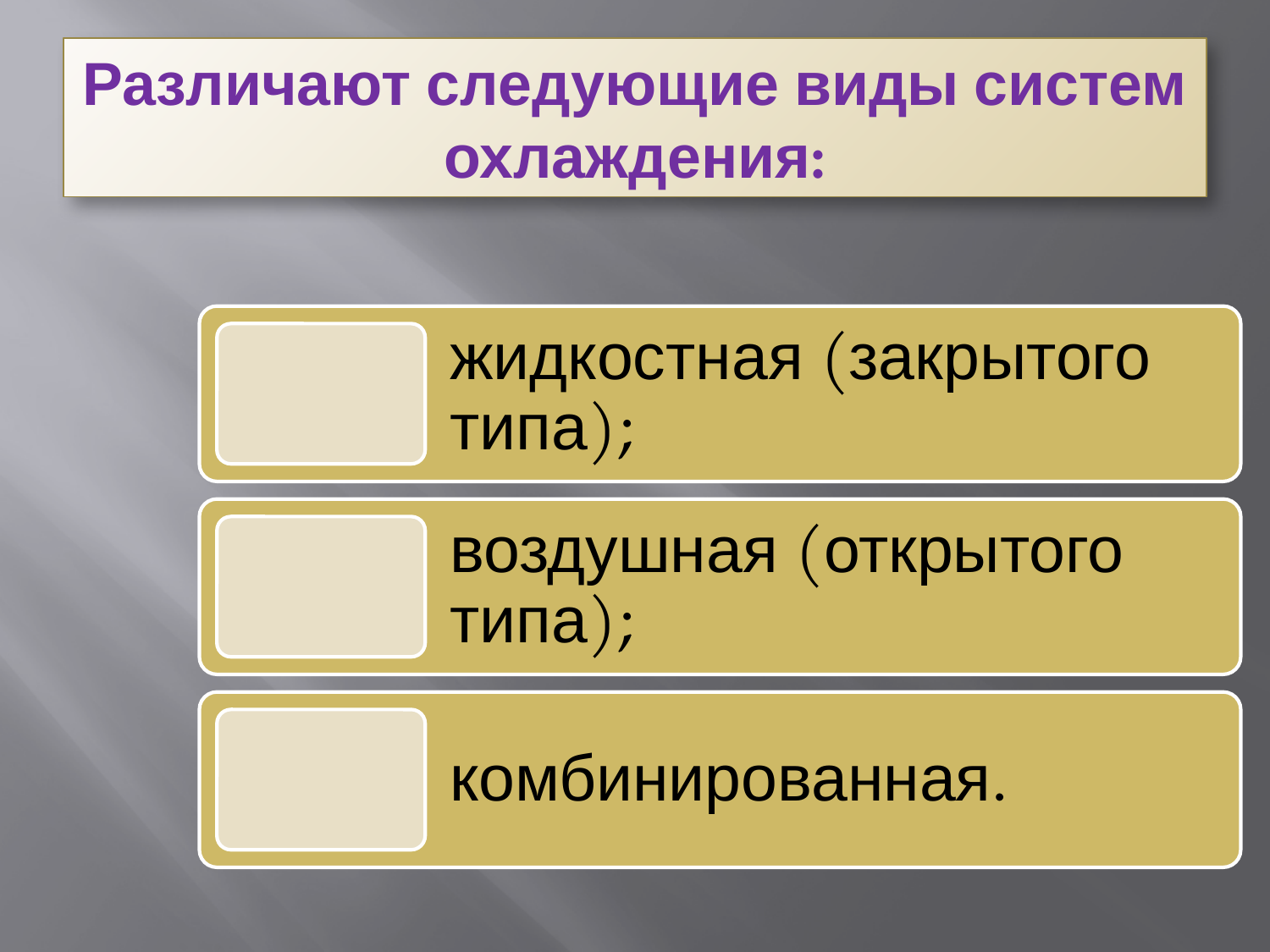

# Различают следующие виды систем охлаждения:
жидкостная (закрытого типа);
воздушная (открытого типа);
комбинированная.